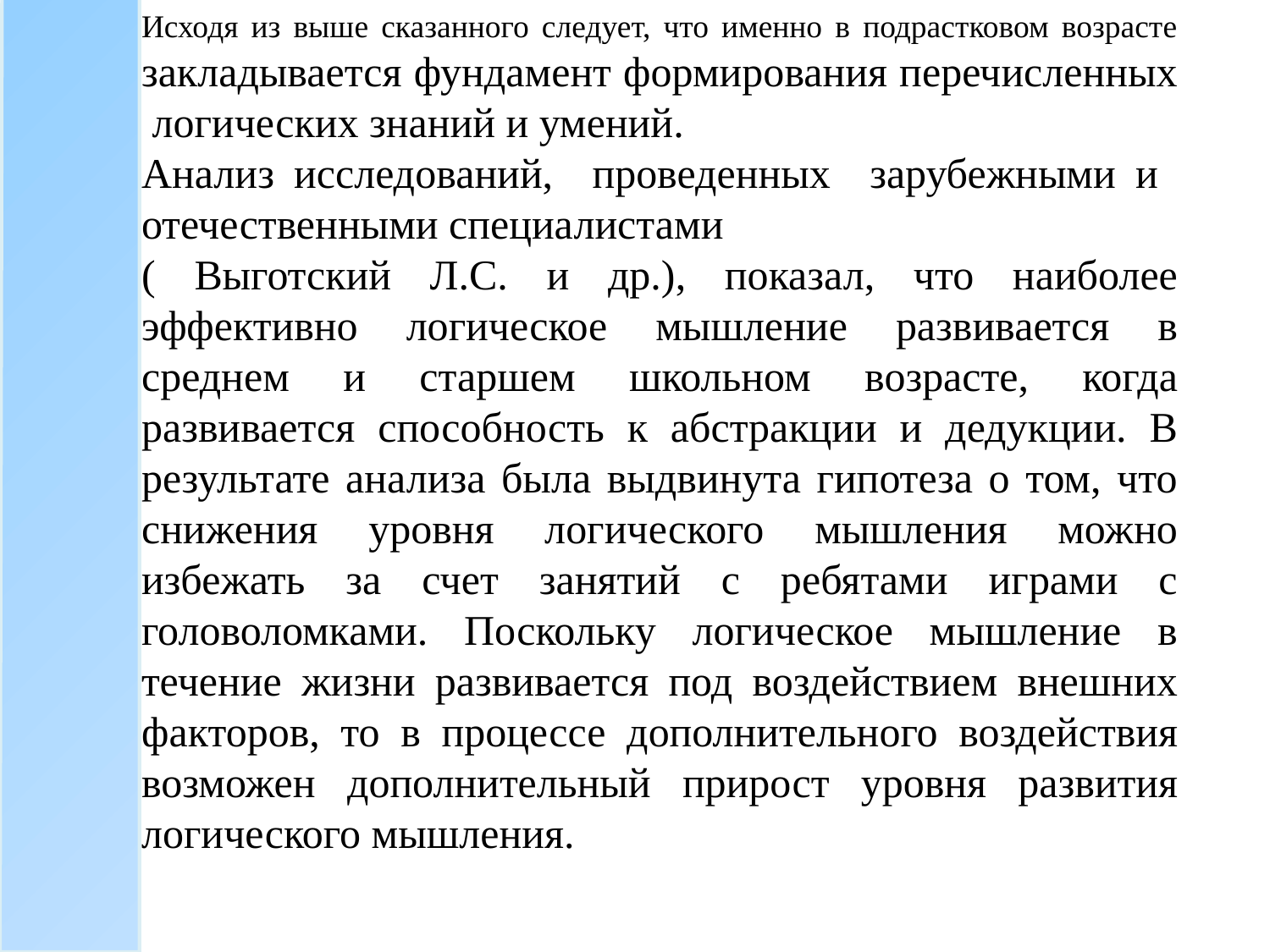

Исходя из выше сказанного следует, что именно в подрастковом возрасте закладывается фундамент формирования перечисленных  логических знаний и умений.
Анализ исследований,  проведенных  зарубежными и  отечественными специалистами
( Выготский Л.С. и др.), показал, что наиболее эффективно логическое мышление развивается в среднем и старшем школьном возрасте, когда развивается способность к абстракции и дедукции. В результате анализа была выдвинута гипотеза о том, что снижения уровня логического мышления можно избежать за счет занятий с ребятами играми с головоломками. Поскольку логическое мышление в течение жизни развивается под воздействием внешних факторов, то в процессе дополнительного воздействия возможен дополнительный прирост уровня развития логического мышления.